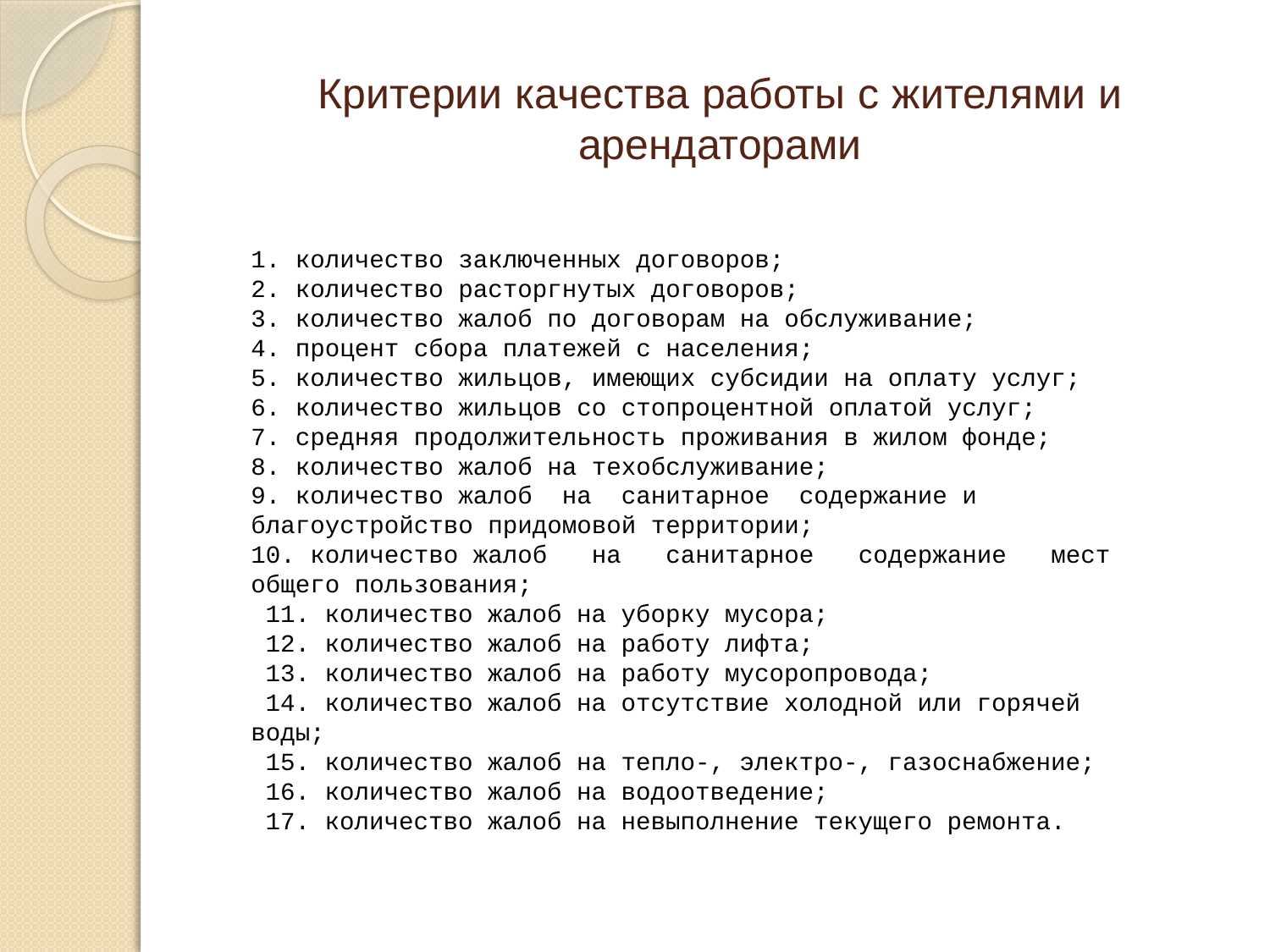

# Критерии качества работы с жителями и арендаторами
1. количество заключенных договоров;
2. количество расторгнутых договоров;
3. количество жалоб по договорам на обслуживание;
4. процент сбора платежей с населения;
5. количество жильцов, имеющих субсидии на оплату услуг;
6. количество жильцов со стопроцентной оплатой услуг;
7. средняя продолжительность проживания в жилом фонде;
8. количество жалоб на техобслуживание;
9. количество жалоб  на  санитарное  содержание и благоустройство придомовой территории;
10. количество жалоб   на   санитарное   содержание   мест  общего пользования;
 11. количество жалоб на уборку мусора;
 12. количество жалоб на работу лифта;
 13. количество жалоб на работу мусоропровода;
 14. количество жалоб на отсутствие холодной или горячей воды;
 15. количество жалоб на тепло-, электро-, газоснабжение;
 16. количество жалоб на водоотведение;
 17. количество жалоб на невыполнение текущего ремонта.